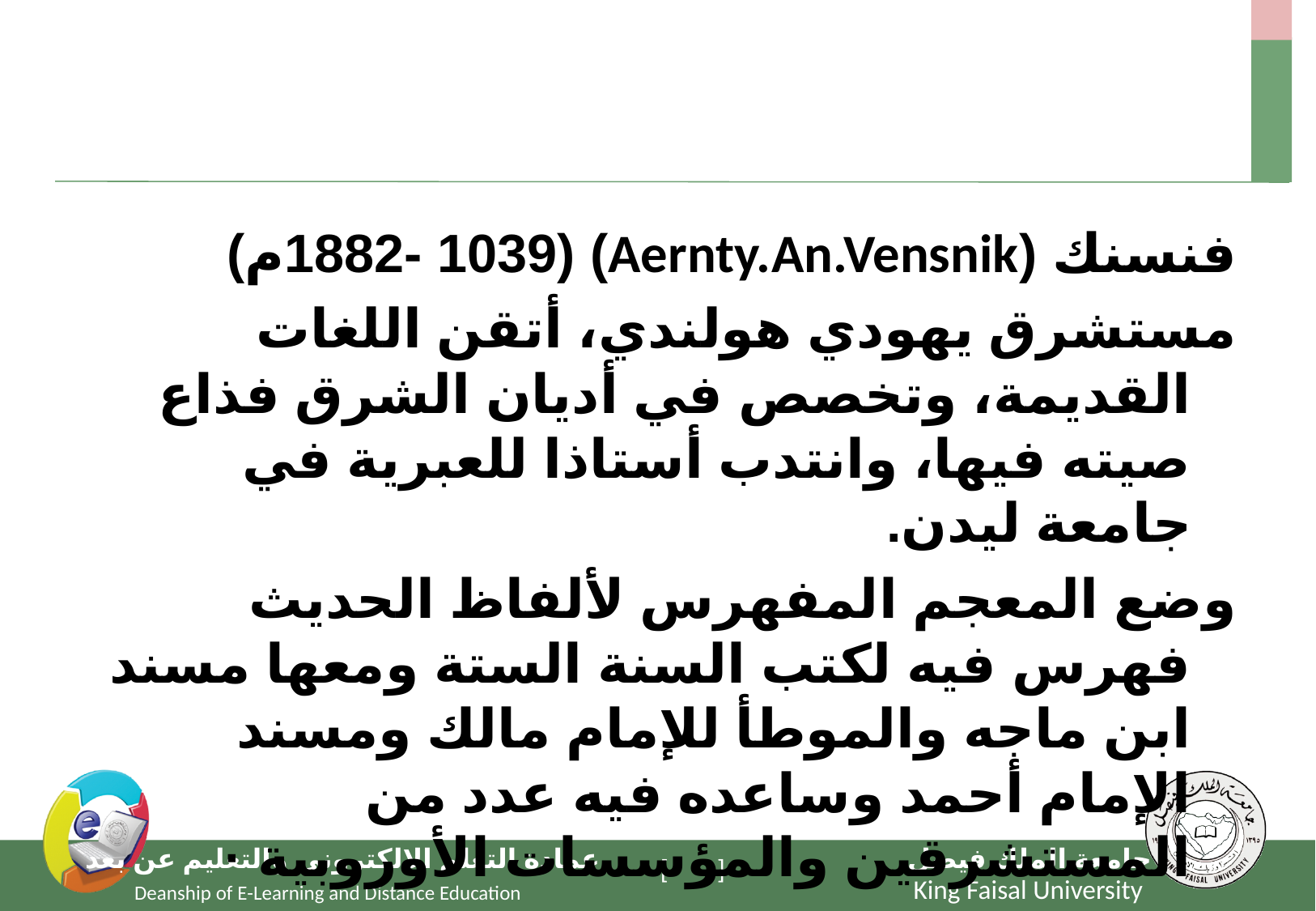

#
فنسنك (Aernty.An.Vensnik) (1882- 1039م)
مستشرق يهودي هولندي، أتقن اللغات القديمة، وتخصص في أديان الشرق فذاع صيته فيها، وانتدب أستاذا للعبرية في جامعة ليدن.
وضع المعجم المفهرس لألفاظ الحديث فهرس فيه لكتب السنة الستة ومعها مسند ابن ماجه والموطأ للإمام مالك ومسند الإمام أحمد وساعده فيه عدد من المستشرقين والمؤسسات الأوروبية ·
كذلك تولى تحرير دائرة المعارف الإسلامية بلغاتها الثلاث، كما كان عضوا في المجمع اللغوي المصري، ثم أُخرج منه لمواقفه الصهيونية الواضحة